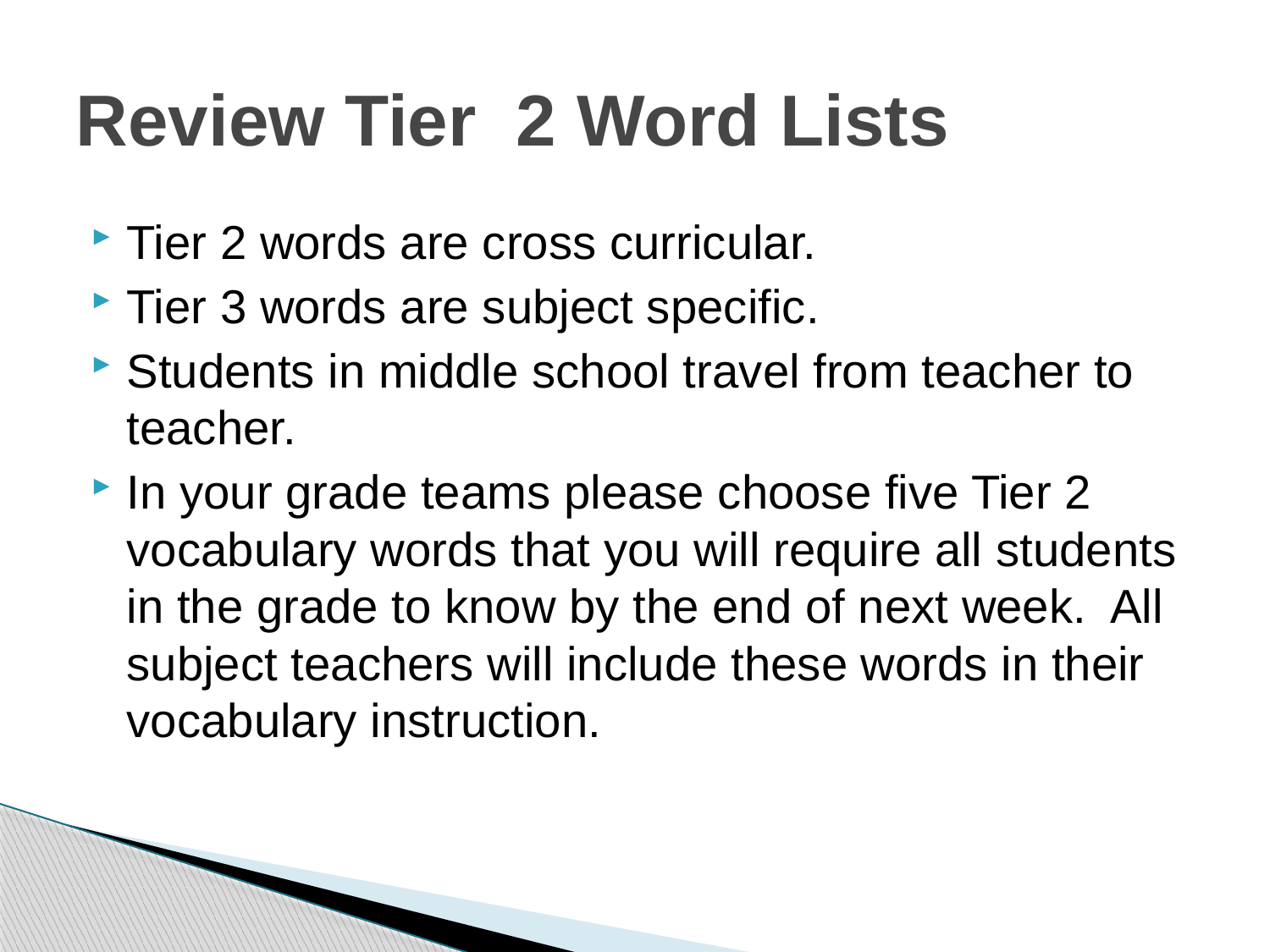

# Review Tier  2 Word Lists
Tier 2 words are cross curricular.
Tier 3 words are subject specific.
Students in middle school travel from teacher to teacher.
In your grade teams please choose five Tier 2 vocabulary words that you will require all students in the grade to know by the end of next week.  All subject teachers will include these words in their vocabulary instruction.